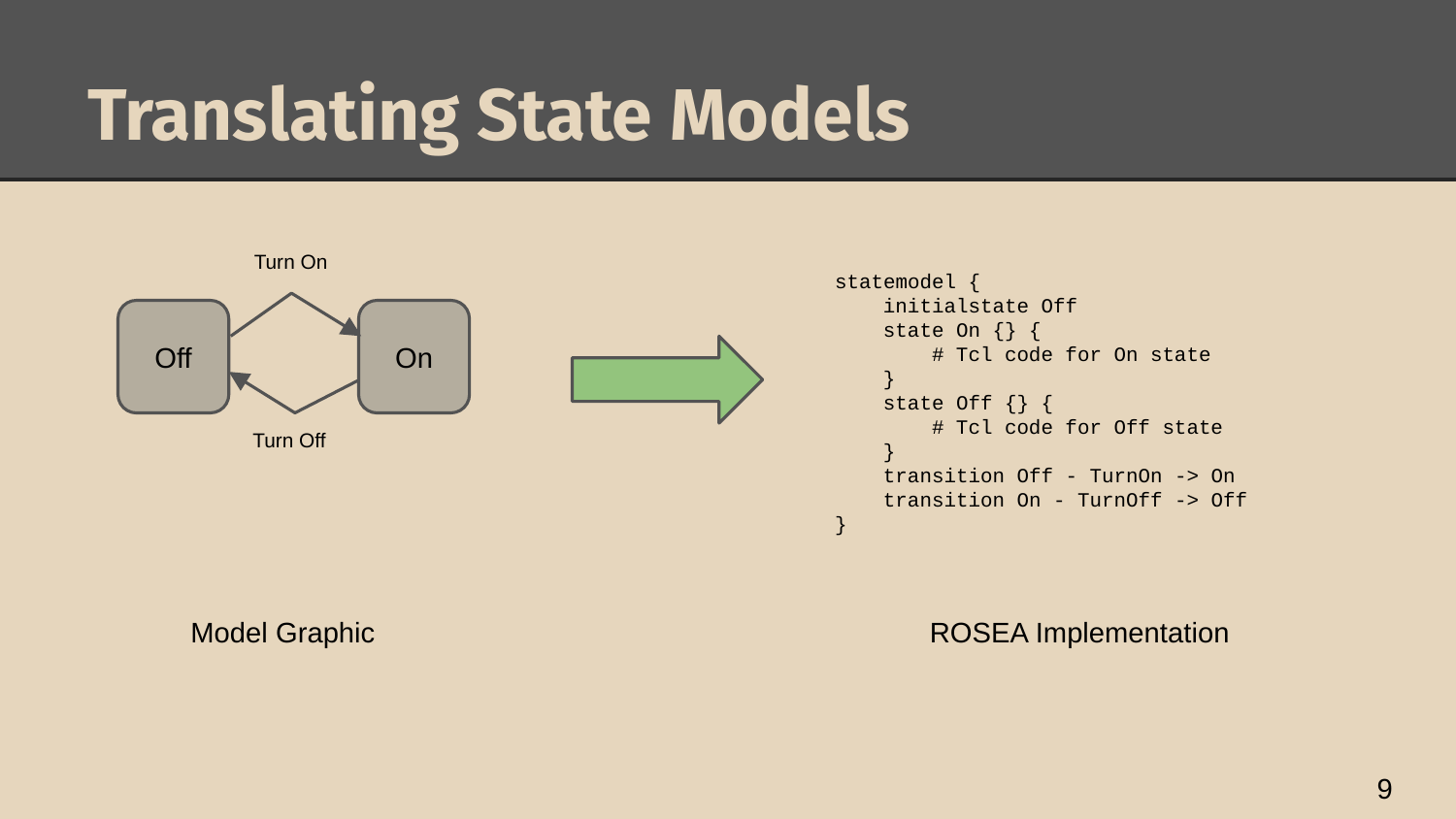

# Translating State Models
Turn On
statemodel {
    initialstate Off
    state On {} {
        # Tcl code for On state
    }
    state Off {} {
        # Tcl code for Off state
    }
    transition Off - TurnOn -> On
    transition On - TurnOff -> Off
}

Off
On

Turn Off
Model Graphic
ROSEA Implementation
9